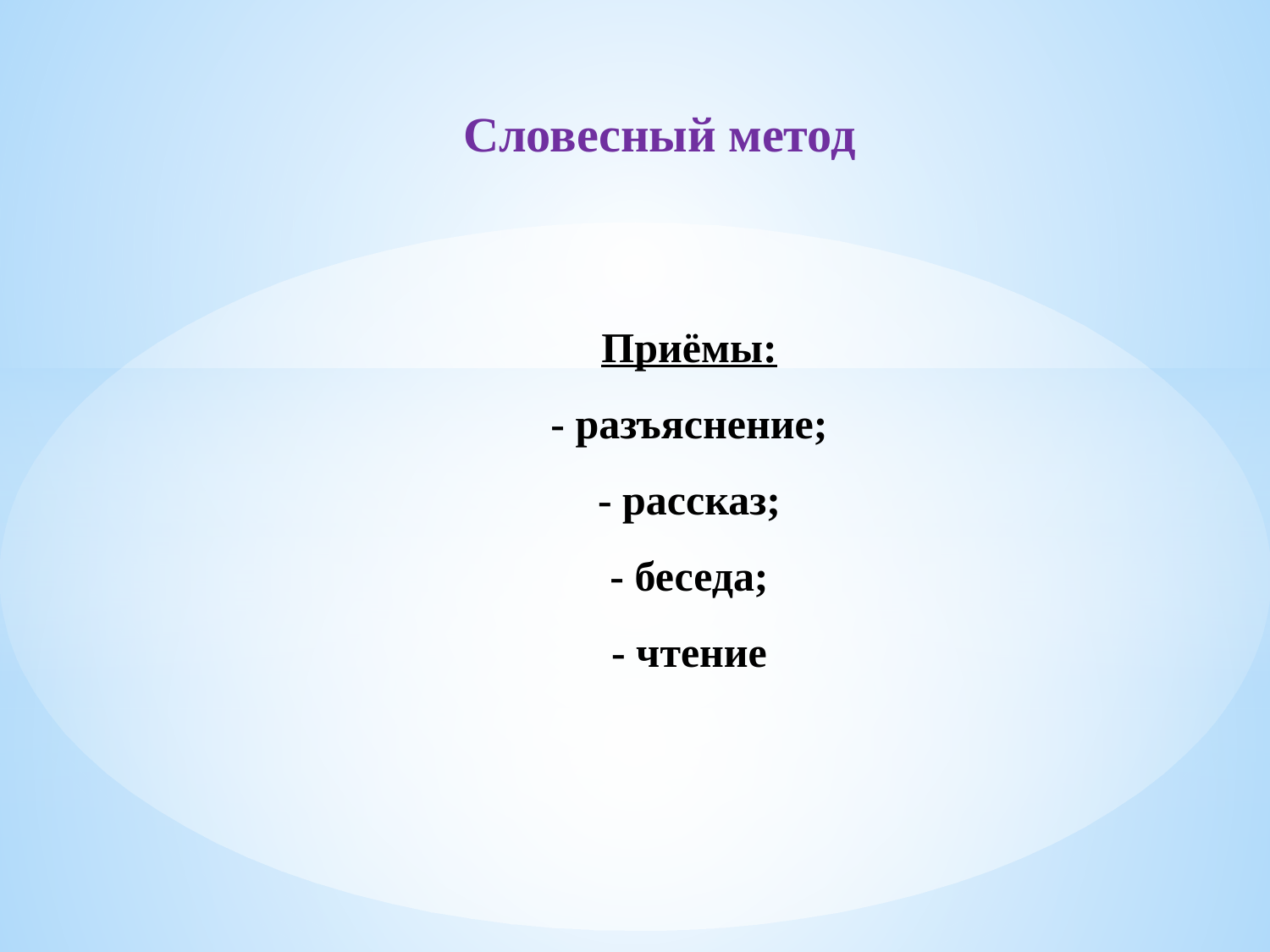

Словесный метод
# Приёмы: - разъяснение; - рассказ; - беседа; - чтение